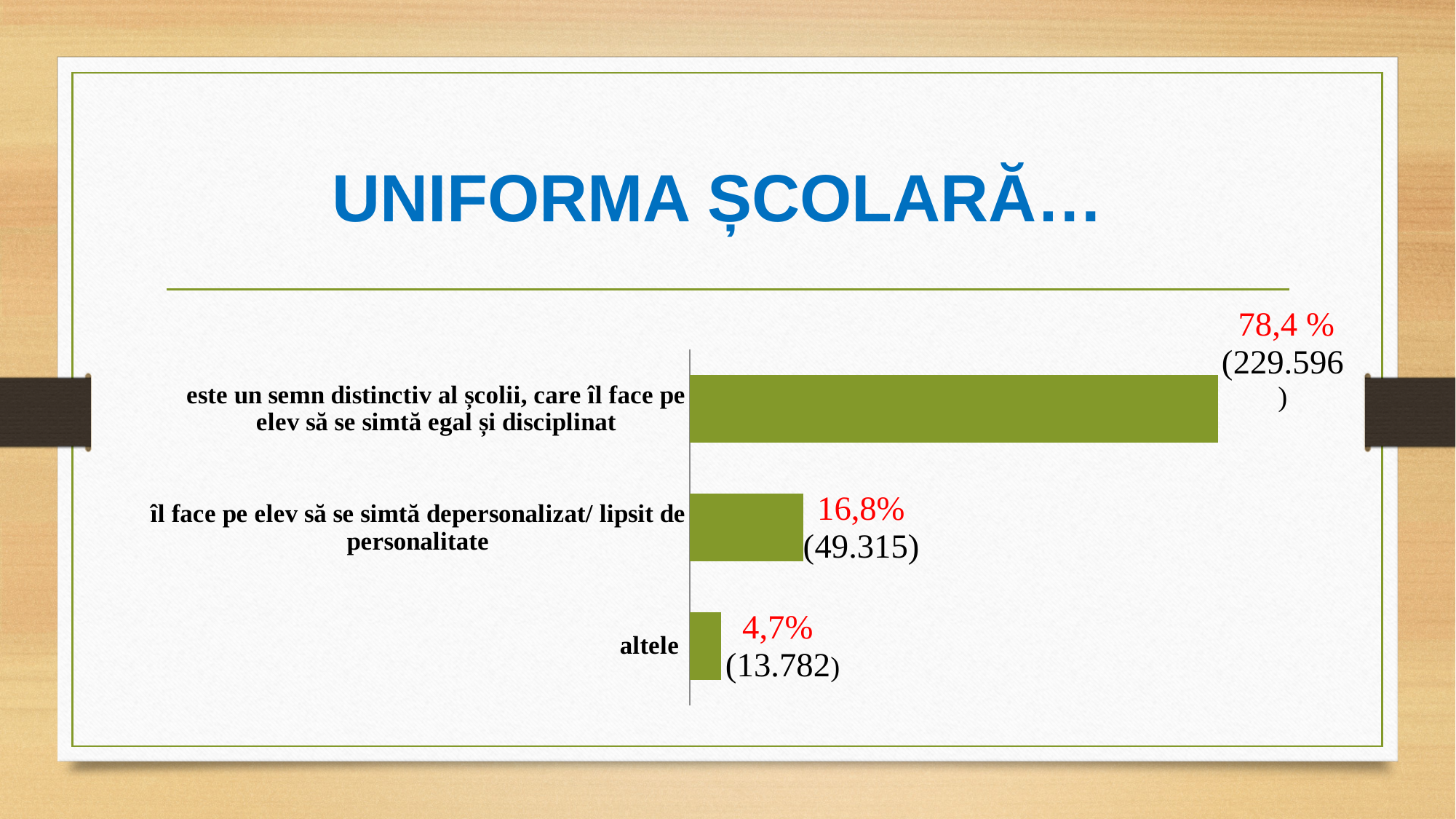

# UNIFORMA ȘCOLARĂ…

### Chart

| Category |  |
|---|---|
| altele  | 13782.0 |
| îl face pe elev să se simtă depersonalizat/ lipsit de personalitate | 49315.0 |
| este un semn distinctiv al școlii, care îl face pe elev să se simtă egal și disciplinat | 229596.0 |